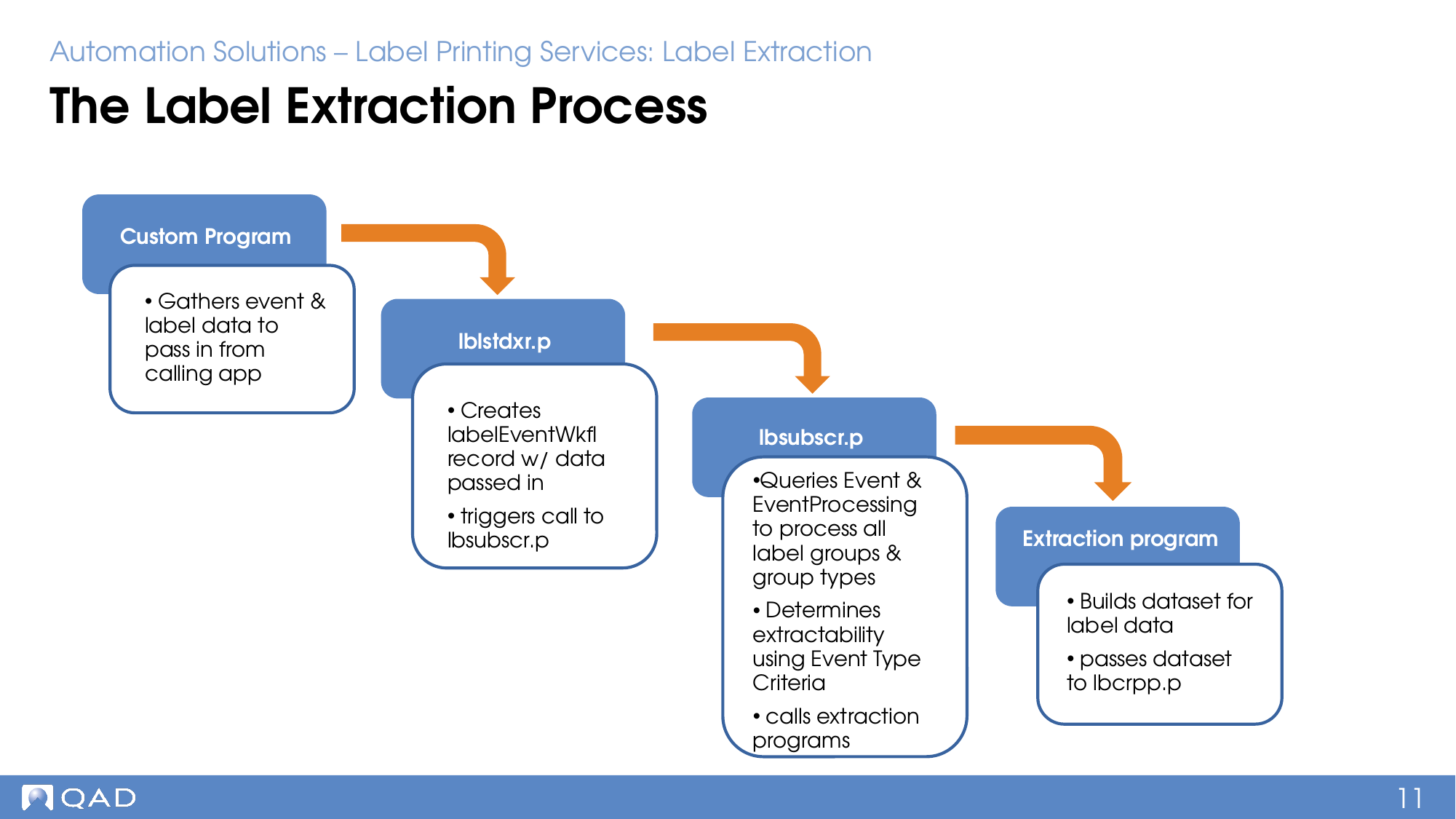

Automation Solutions – Label Printing Services: Label Extraction
# The Label Extraction Process

Custom Program

 Gathers event & label data to pass in from calling app

lblstdxr.p

 Creates labelEventWkfl record w/ data passed in
 triggers call to lbsubscr.p

lbsubscr.p

Queries Event & EventProcessing to process all label groups & group types
 Determines extractability using Event Type Criteria
 calls extraction programs

Extraction program

 Builds dataset for label data
 passes dataset to lbcrpp.p

11